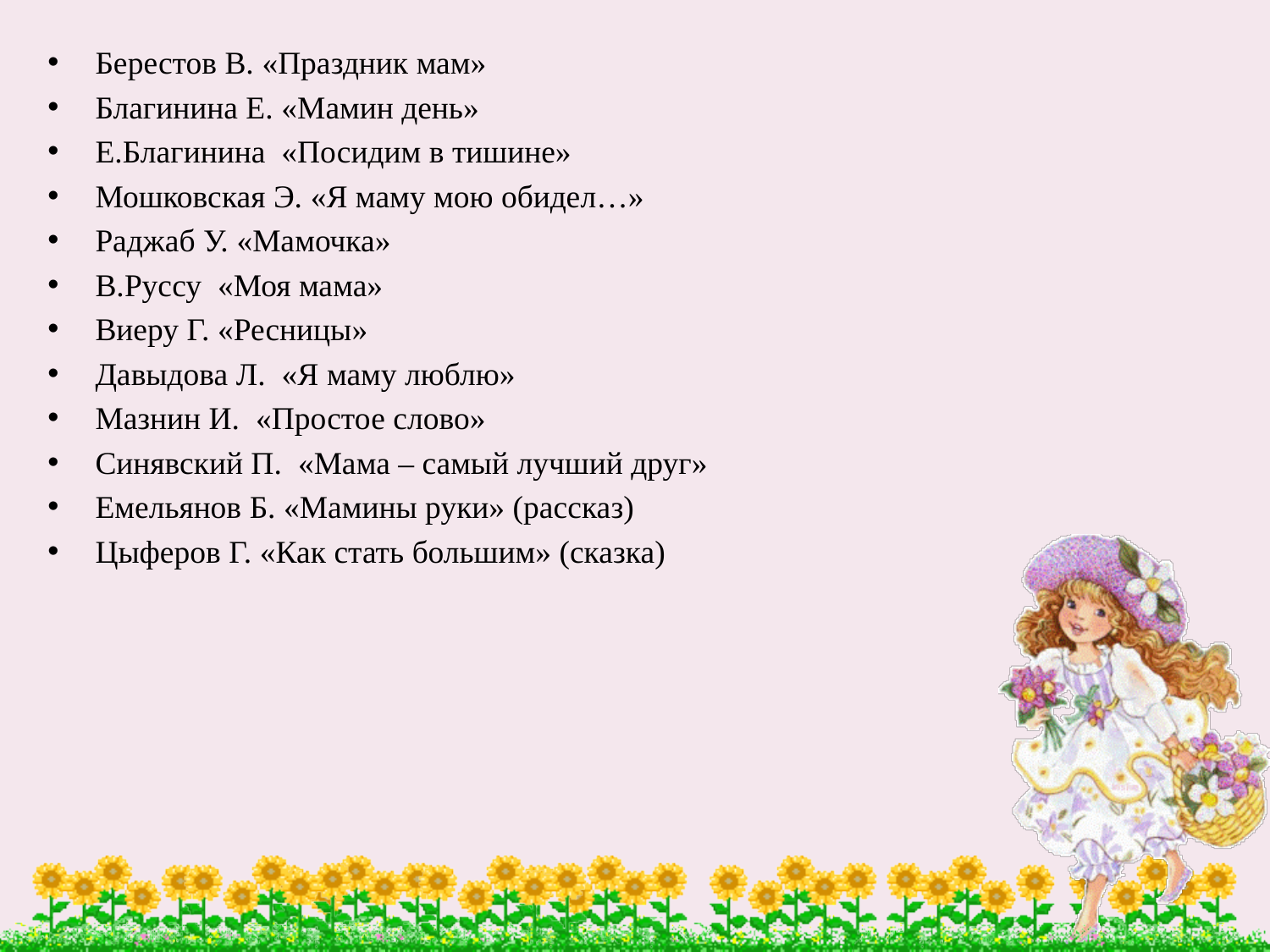

Берестов В. «Праздник мам»
Благинина Е. «Мамин день»
Е.Благинина  «Посидим в тишине»
Мошковская Э. «Я маму мою обидел…»
Раджаб У. «Мамочка»
В.Руссу  «Моя мама»
Виеру Г. «Ресницы»
Давыдова Л.  «Я маму люблю»
Мазнин И.  «Простое слово»
Синявский П.  «Мама – самый лучший друг»
Емельянов Б. «Мамины руки» (рассказ)
Цыферов Г. «Как стать большим» (сказка)